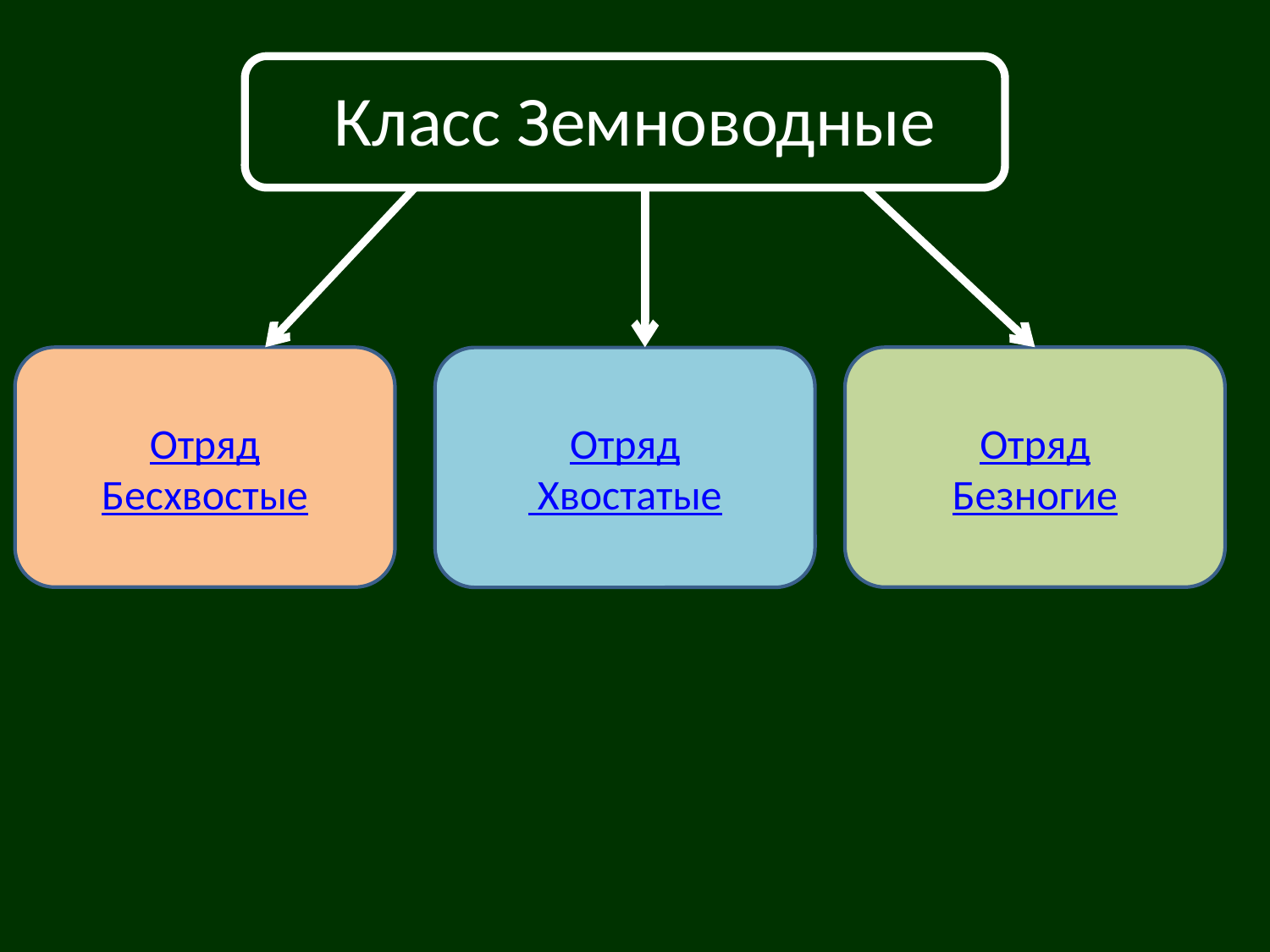

# Класс Земноводные

Отряд
Бесхвостые
Отряд
Безногие
Отряд
 Хвостатые